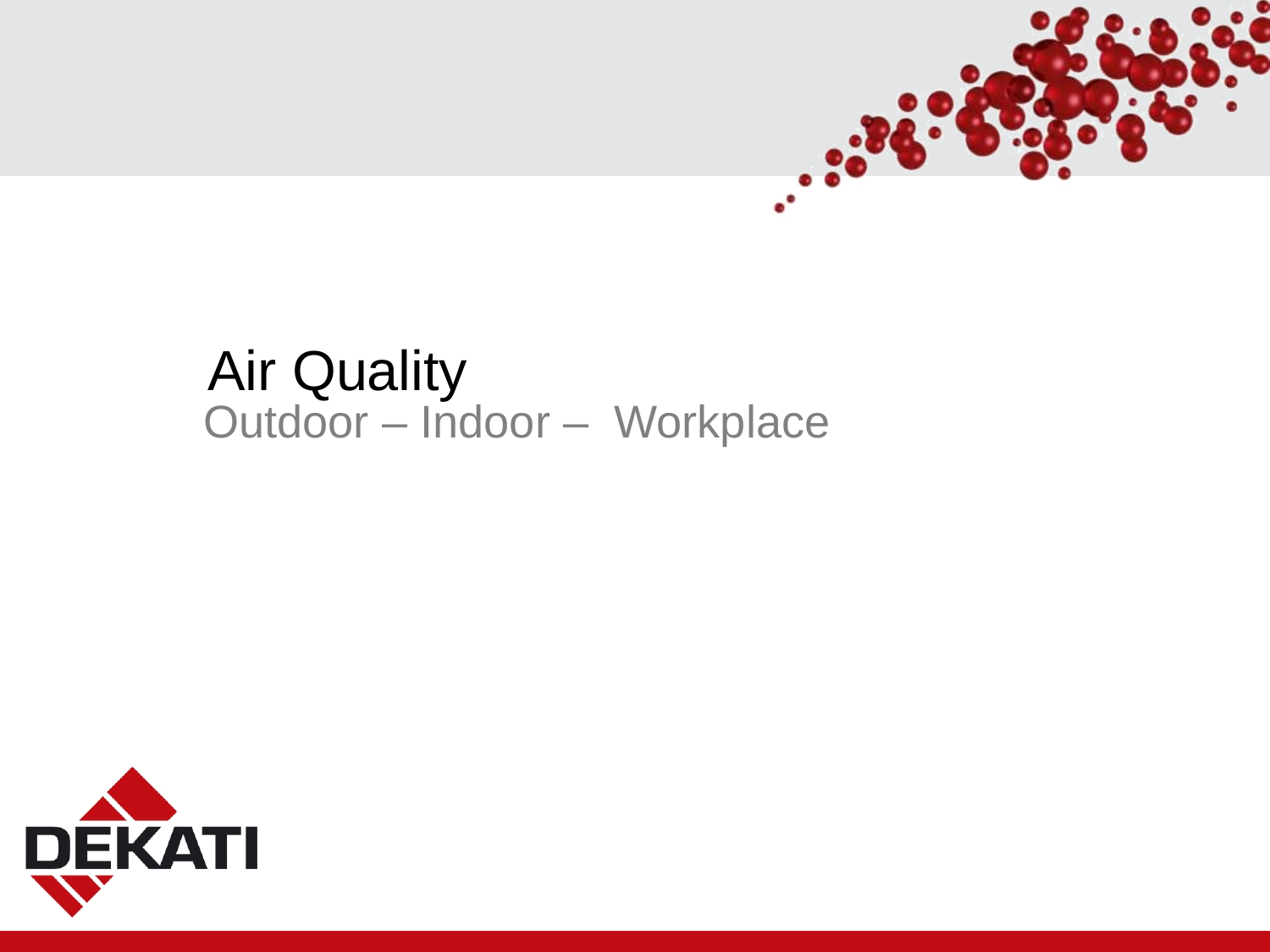

# Air Quality
Outdoor – Indoor –  Workplace